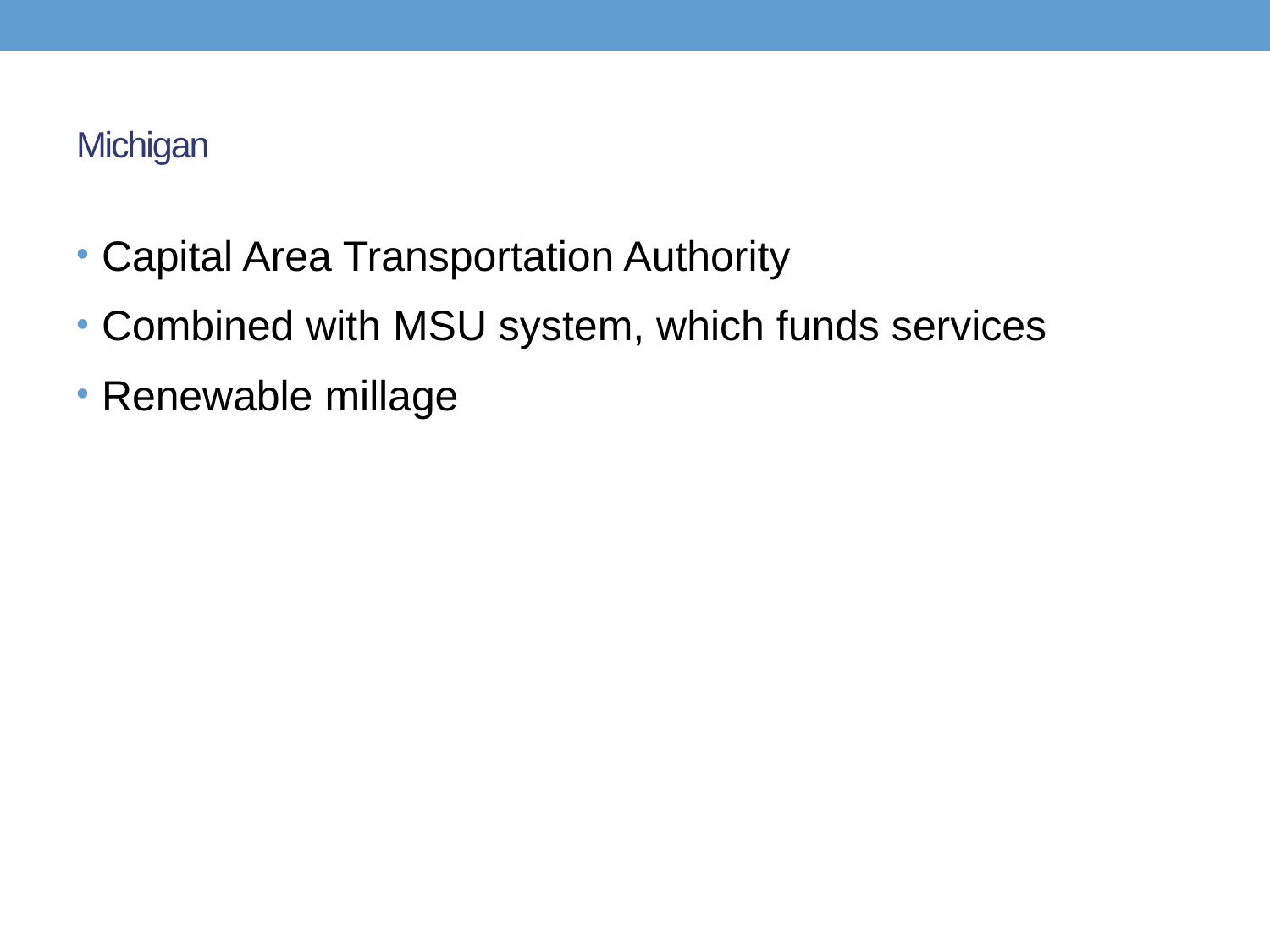

# Michigan
Capital Area Transportation Authority
Combined with MSU system, which funds services
Renewable millage